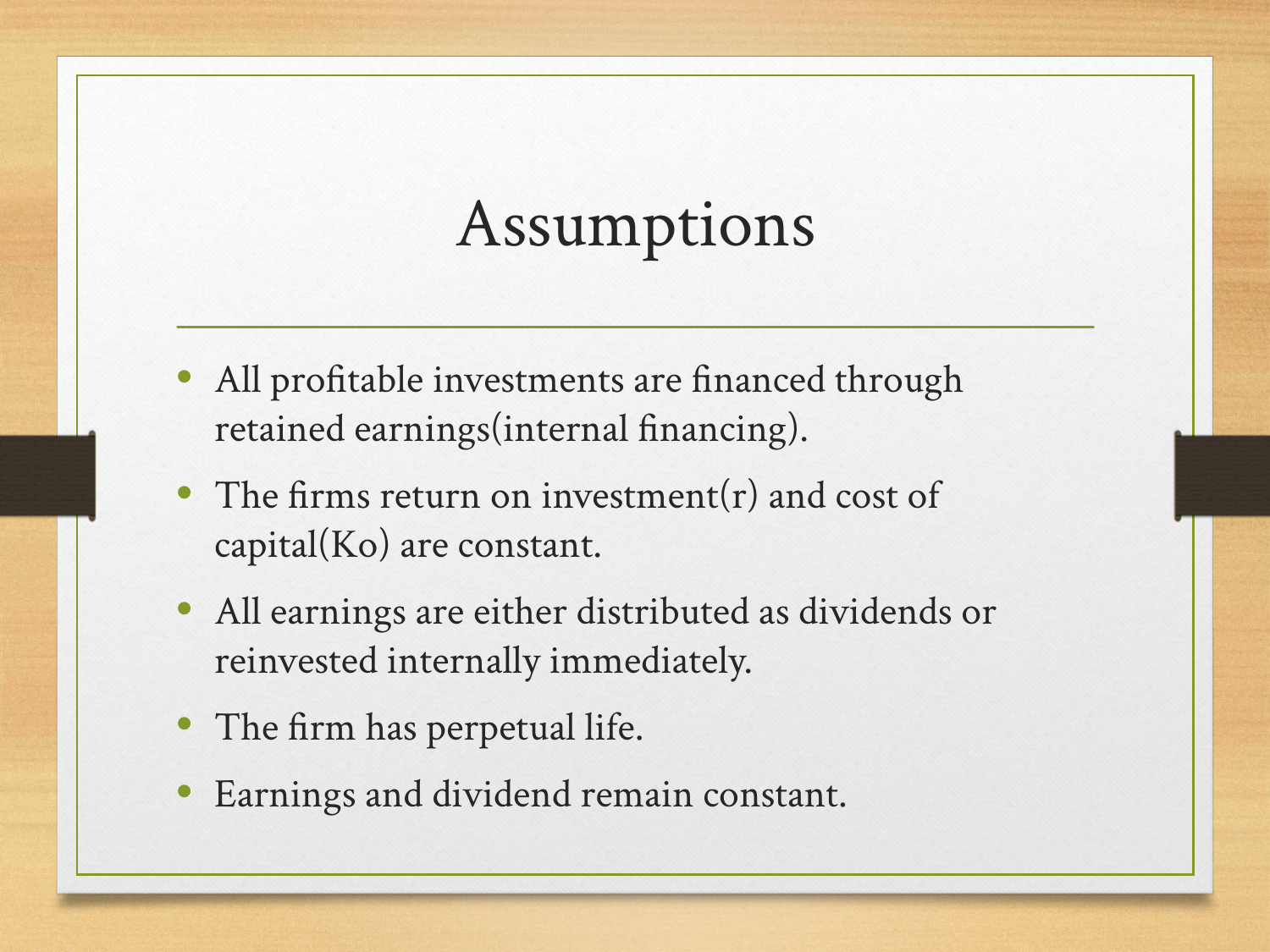

# Assumptions
All profitable investments are financed through retained earnings(internal financing).
The firms return on investment(r) and cost of capital(Ko) are constant.
All earnings are either distributed as dividends or reinvested internally immediately.
The firm has perpetual life.
Earnings and dividend remain constant.